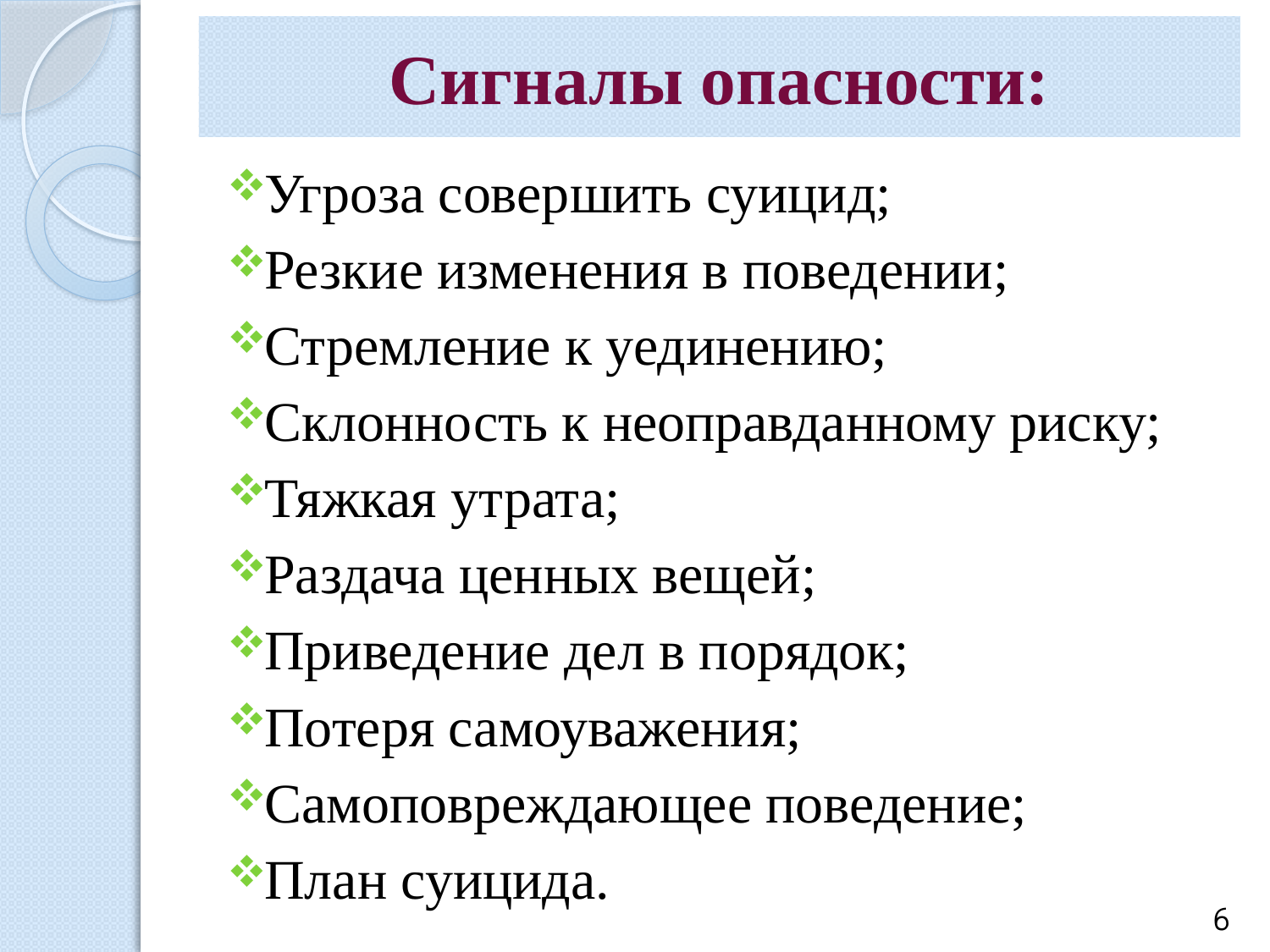

# Сигналы опасности:
Угроза совершить суицид;
Резкие изменения в поведении;
Стремление к уединению;
Склонность к неоправданному риску;
Тяжкая утрата;
Раздача ценных вещей;
Приведение дел в порядок;
Потеря самоуважения;
Самоповреждающее поведение;
План суицида.

6